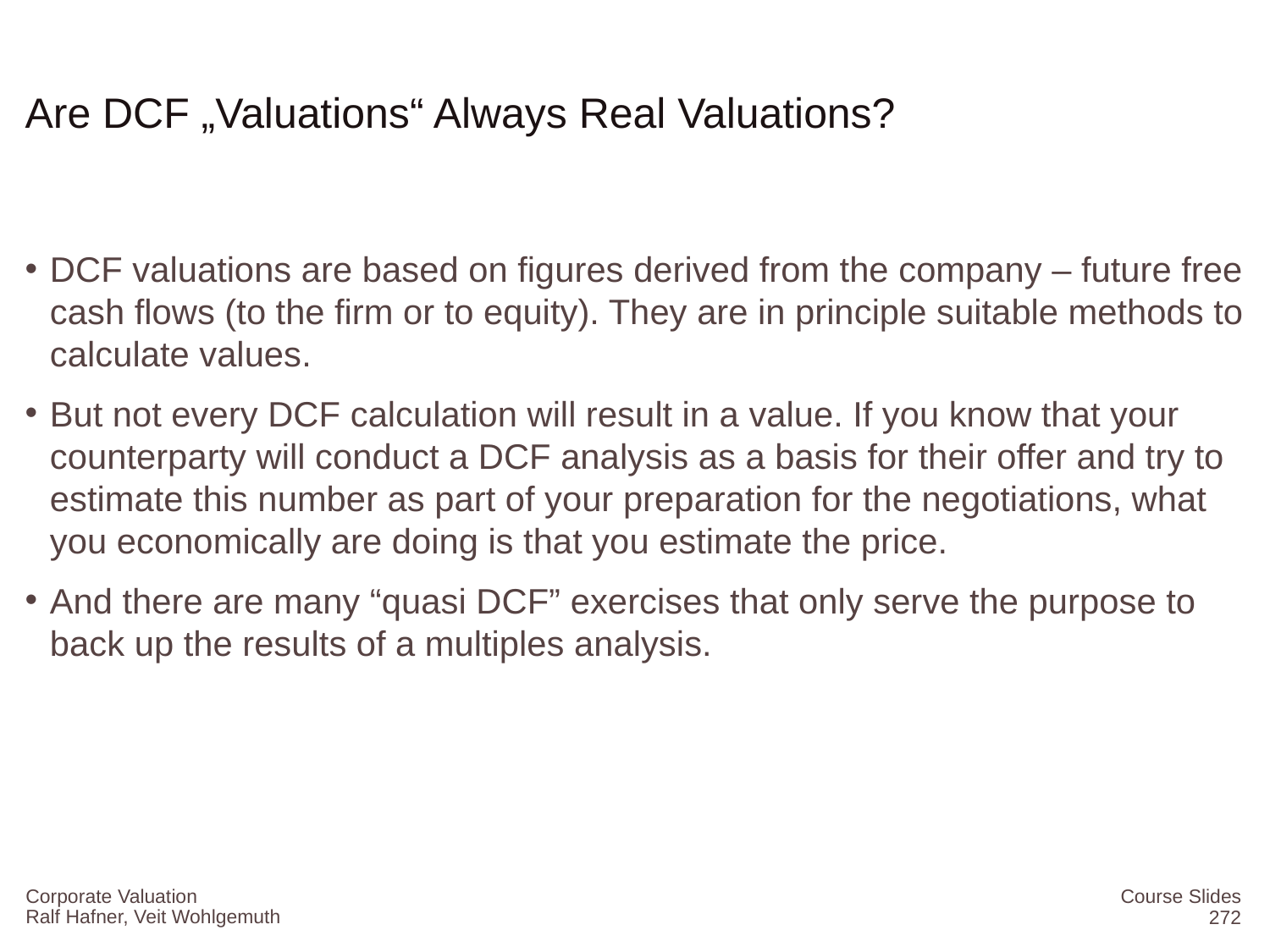

# Are DCF „Valuations“ Always Real Valuations?
DCF valuations are based on figures derived from the company – future free cash flows (to the firm or to equity). They are in principle suitable methods to calculate values.
But not every DCF calculation will result in a value. If you know that your counterparty will conduct a DCF analysis as a basis for their offer and try to estimate this number as part of your preparation for the negotiations, what you economically are doing is that you estimate the price.
And there are many “quasi DCF” exercises that only serve the purpose to back up the results of a multiples analysis.
Corporate Valuation
Course Slides
272